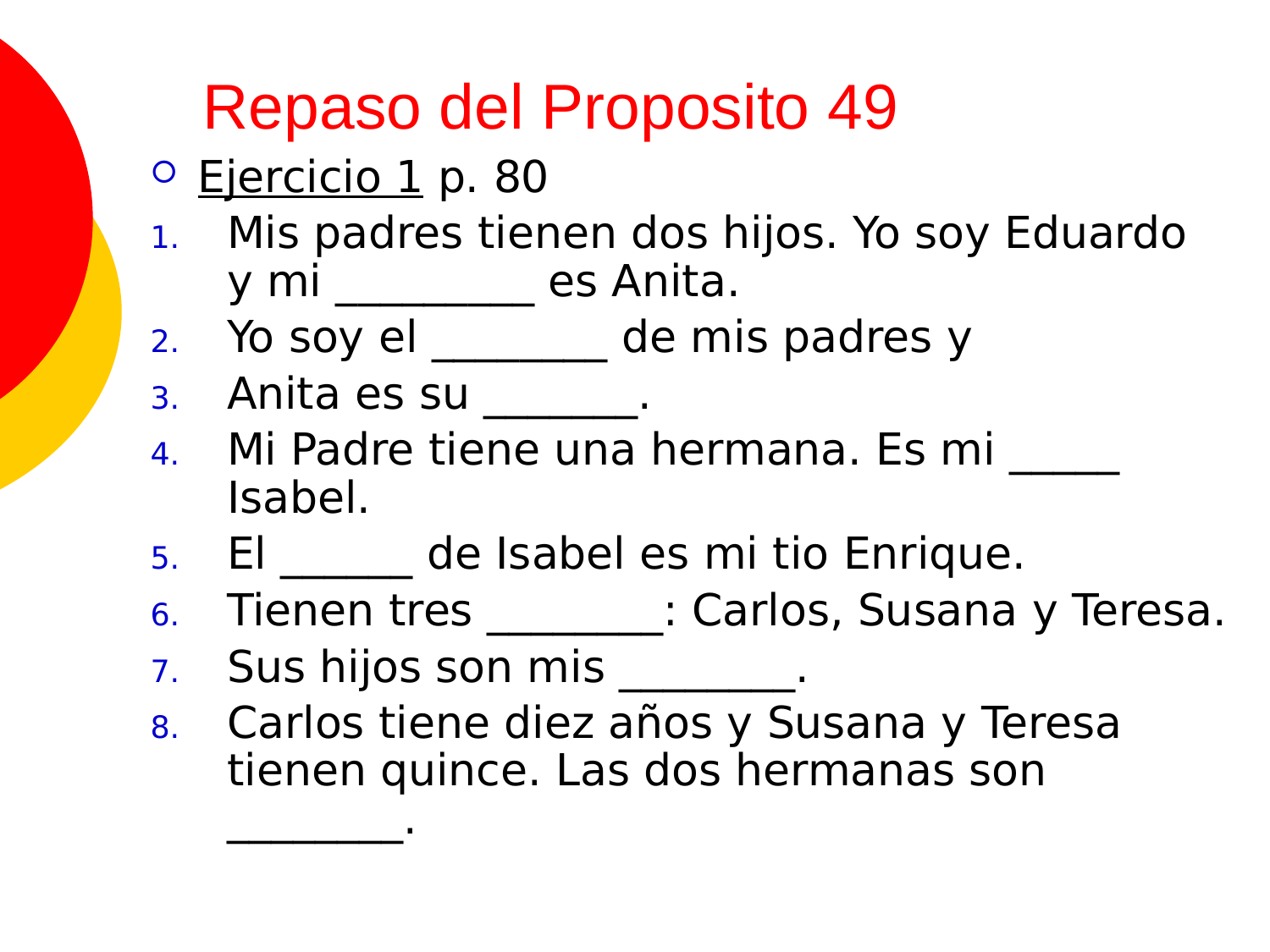

# Repaso del Proposito 49
Ejercicio 1 p. 80
Mis padres tienen dos hijos. Yo soy Eduardo  y mi _________ es Anita.
Yo soy el ________ de mis padres y
Anita es su _______.
Mi Padre tiene una hermana. Es mi _____ Isabel.
El ______ de Isabel es mi tio Enrique.
Tienen tres ________: Carlos, Susana y Teresa.
Sus hijos son mis ________.
Carlos tiene diez años y Susana y Teresa tienen quince. Las dos hermanas son ________.